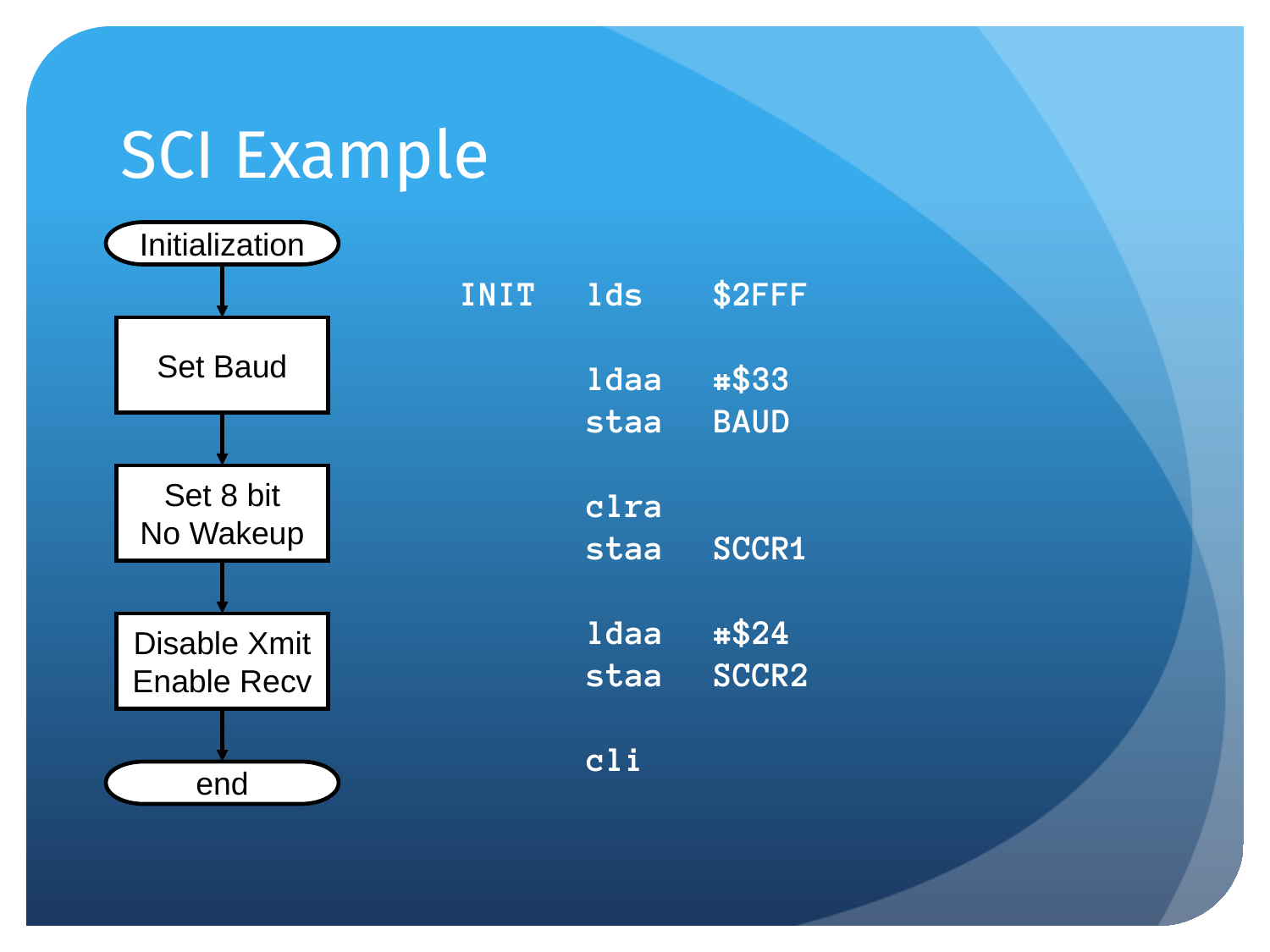

# SCI Example
Initialization

INIT	lds	$2FFF

	ldaa	#$33
	staa	BAUD

	clra
	staa	SCCR1

	ldaa	#$24
	staa	SCCR2

	cli

Set Baud

Set 8 bit
No Wakeup

Disable Xmit
Enable Recv

end